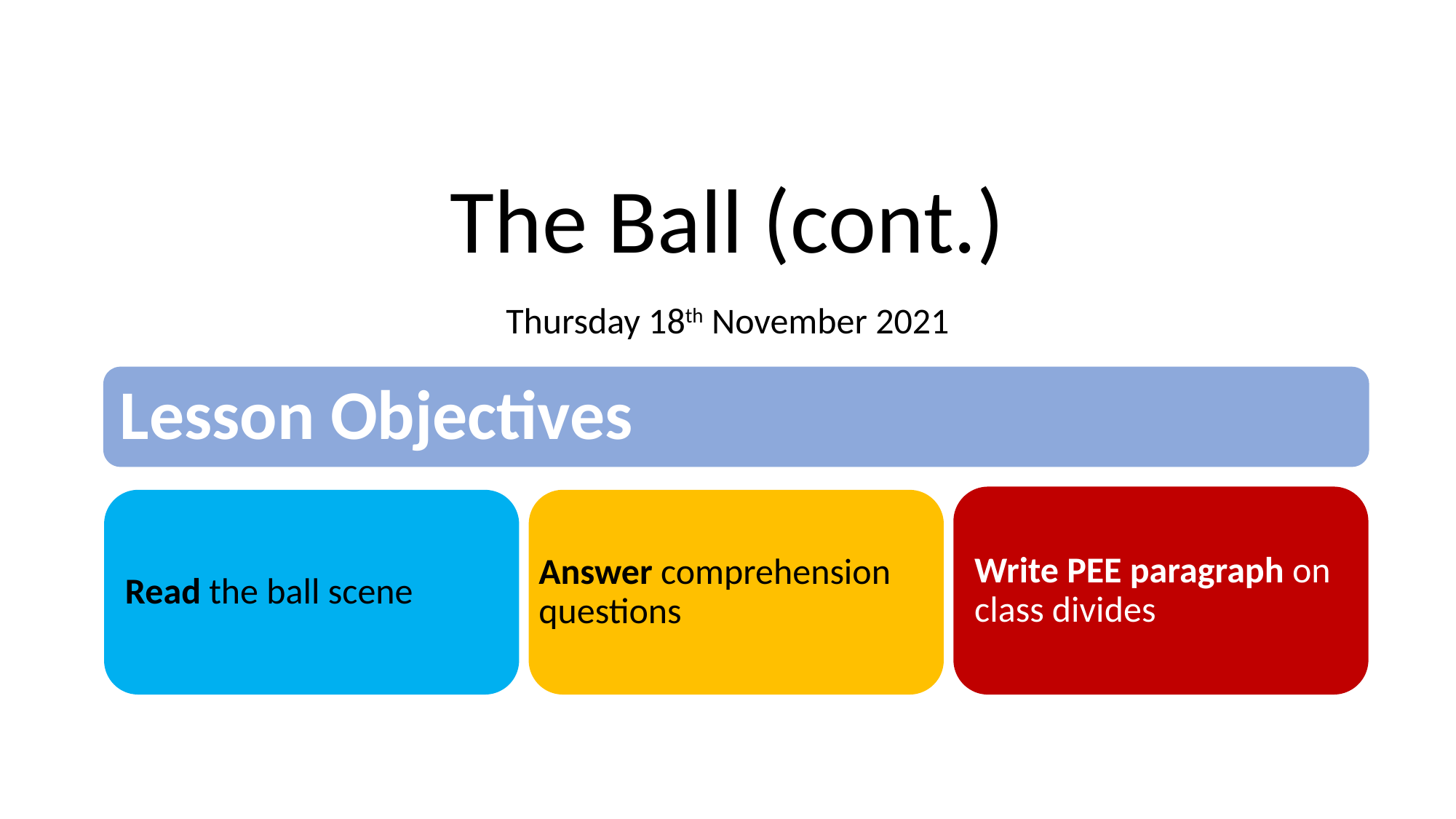

# The Ball (cont.)
Thursday 18th November 2021
Lesson Objectives
Write PEE paragraph on class divides
Read the ball scene
Answer comprehension questions